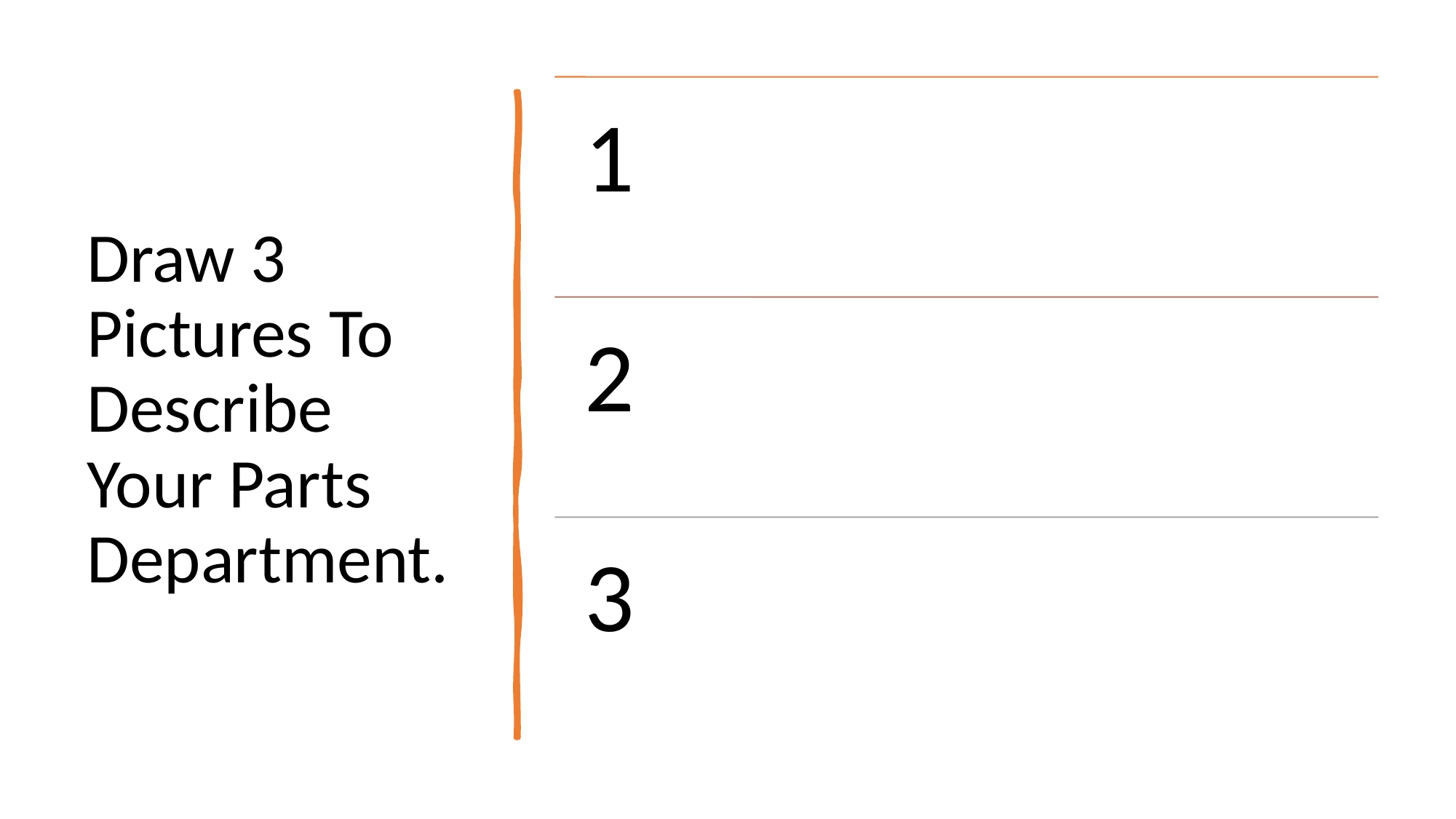

1
2
3
# Draw 3 Pictures To Describe Your Parts Department.